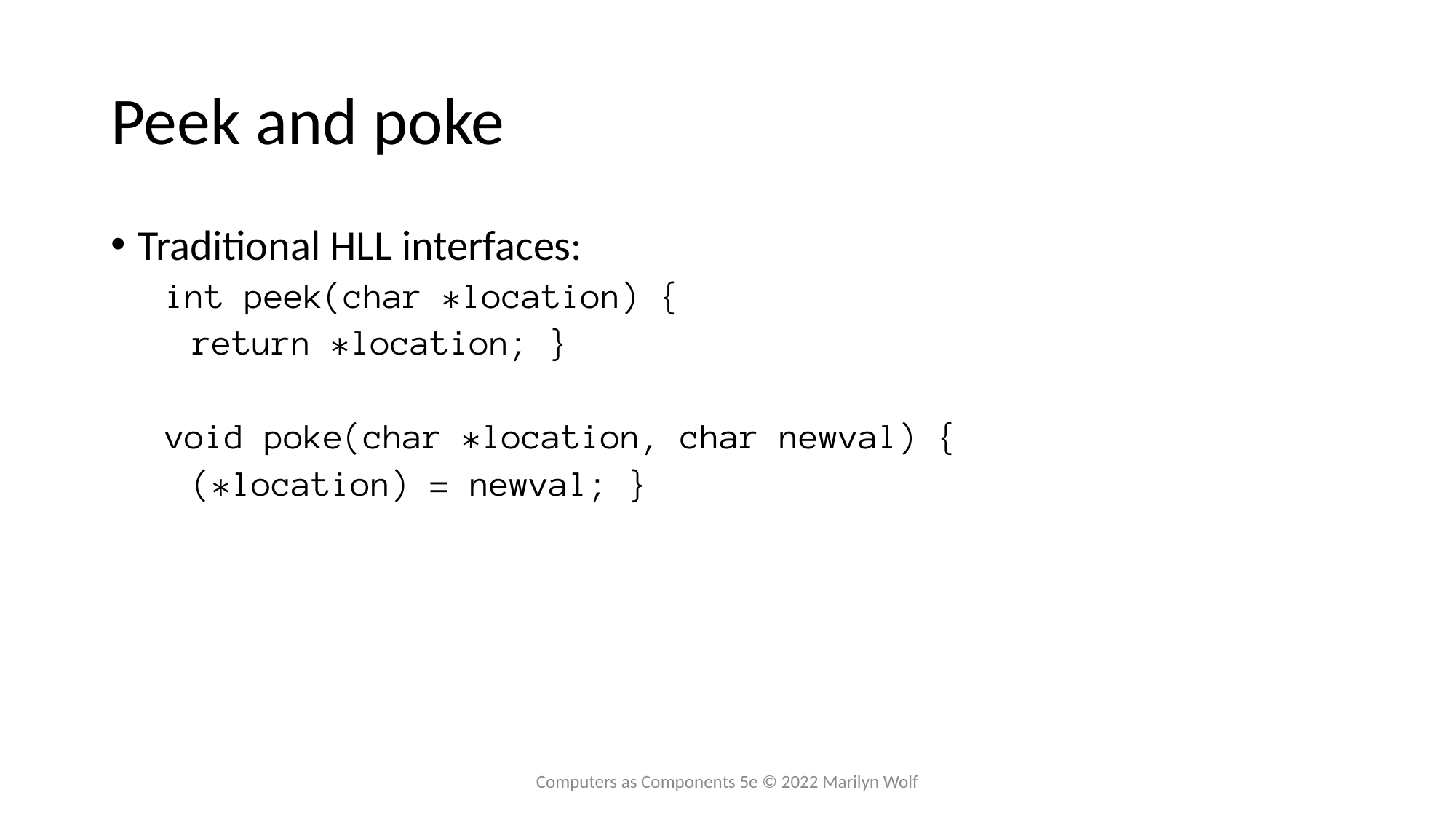

# Peek and poke
Traditional HLL interfaces:
int peek(char *location) {
	return *location; }

void poke(char *location, char newval) {
	(*location) = newval; }
Computers as Components 5e © 2022 Marilyn Wolf